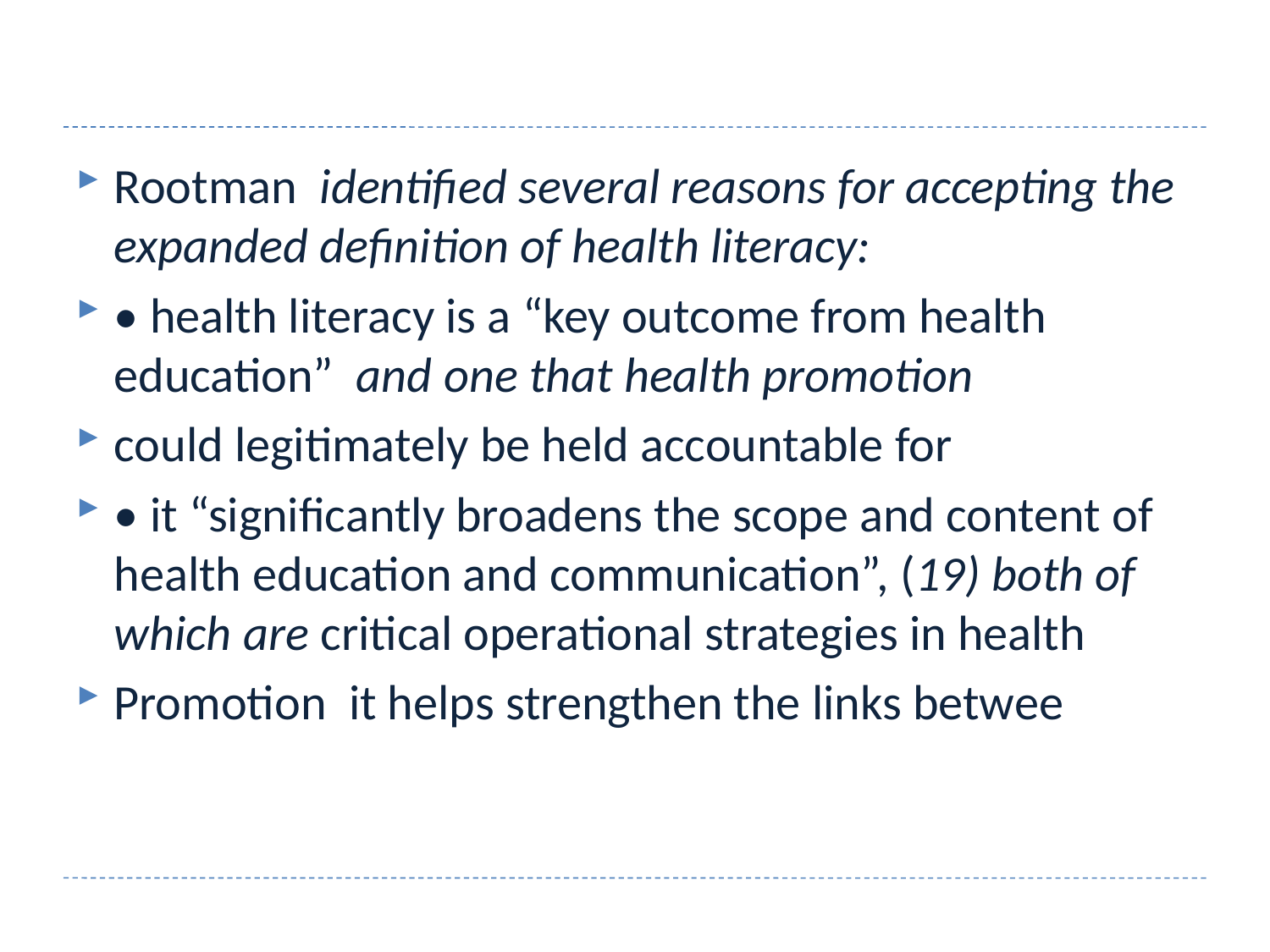

#
Rootman  identified several reasons for accepting the expanded definition of health literacy:
• health literacy is a “key outcome from health education”  and one that health promotion
could legitimately be held accountable for
• it “significantly broadens the scope and content of health education and communication”, (19) both of which are critical operational strategies in health
Promotion  it helps strengthen the links betwee